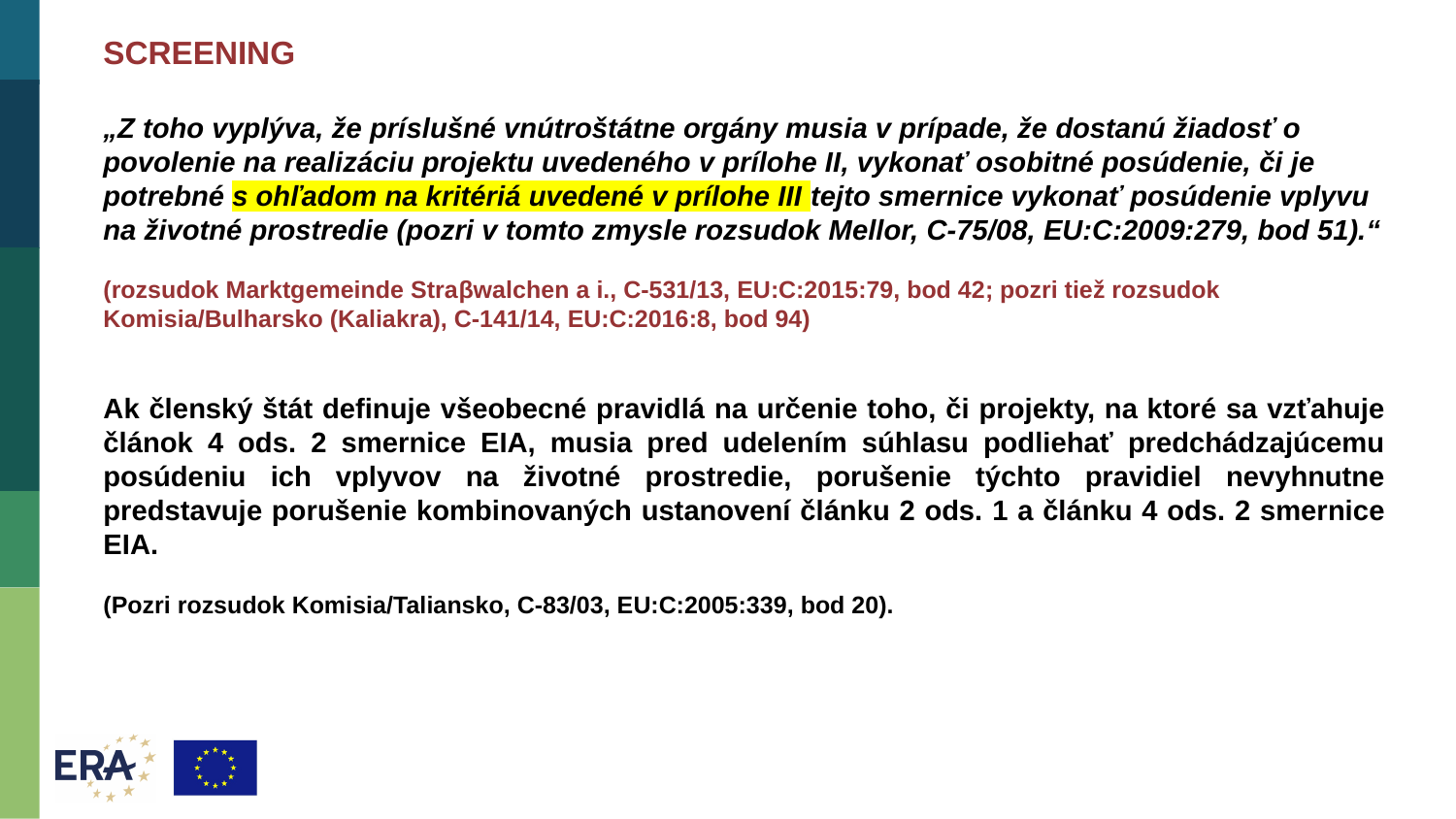

SCREENING

„Z toho vyplýva, že príslušné vnútroštátne orgány musia v prípade, že dostanú žiadosť o povolenie na realizáciu projektu uvedeného v prílohe II, vykonať osobitné posúdenie, či je potrebné s ohľadom na kritériá uvedené v prílohe III tejto smernice vykonať posúdenie vplyvu na životné prostredie (pozri v tomto zmysle rozsudok Mellor, C-75/08, EU:C:2009:279, bod 51).“

(rozsudok Marktgemeinde Straβwalchen a i., C-531/13, EU:C:2015:79, bod 42; pozri tiež rozsudok Komisia/Bulharsko (Kaliakra), C-141/14, EU:C:2016:8, bod 94)

Ak členský štát definuje všeobecné pravidlá na určenie toho, či projekty, na ktoré sa vzťahuje článok 4 ods. 2 smernice EIA, musia pred udelením súhlasu podliehať predchádzajúcemu posúdeniu ich vplyvov na životné prostredie, porušenie týchto pravidiel nevyhnutne predstavuje porušenie kombinovaných ustanovení článku 2 ods. 1 a článku 4 ods. 2 smernice EIA.

(Pozri rozsudok Komisia/Taliansko, C-83/03, EU:C:2005:339, bod 20).